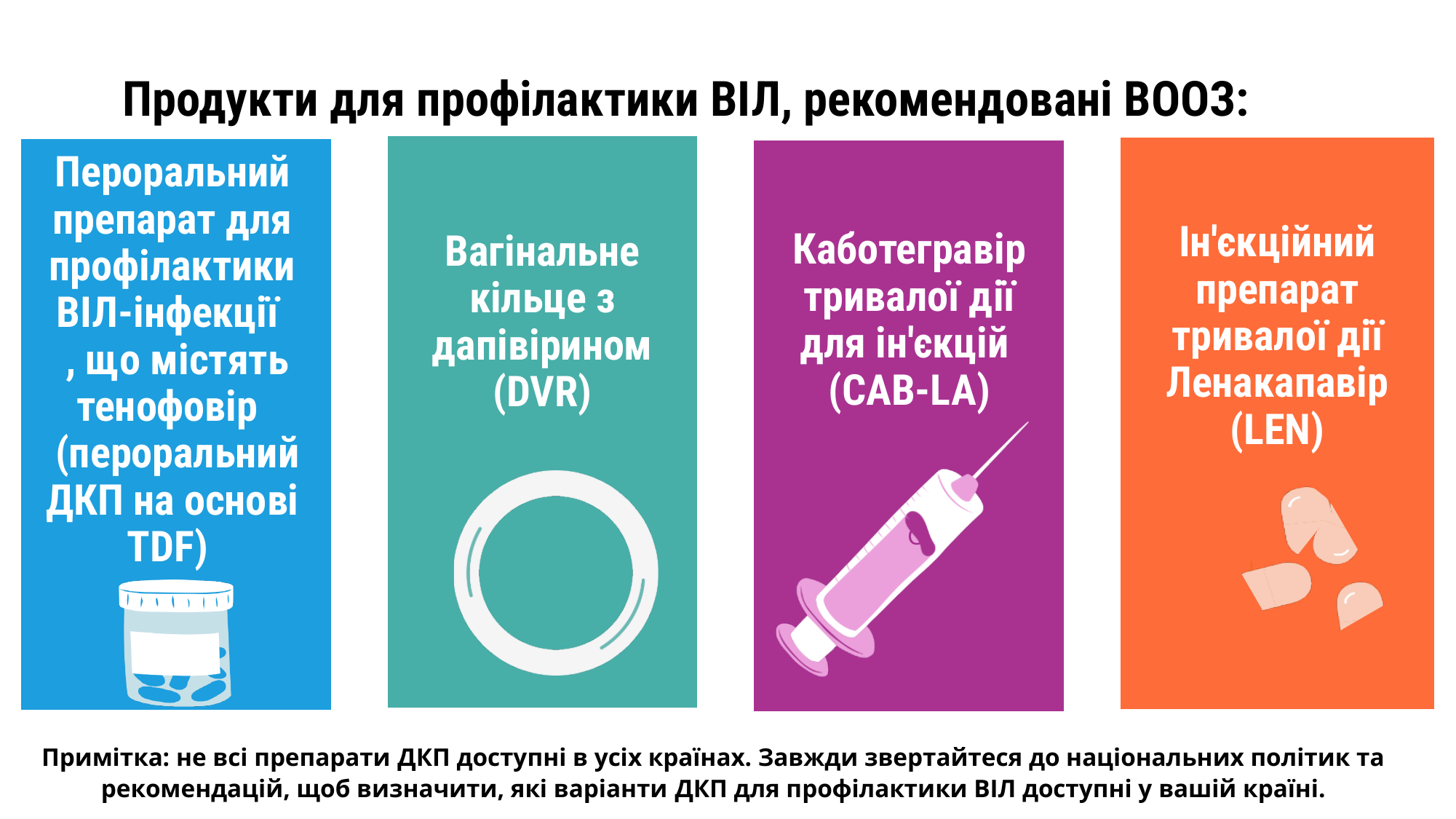

Продукти для профілактики ВІЛ, рекомендовані ВООЗ:

Ін'єкційний препарат тривалої дії Ленакапавір (LEN)

L

Пероральний препарат для профілактики ВІЛ-інфекції
 , що містять тенофовір
 (пероральний ДКП на основі TDF)

Каботегравір тривалої дії для ін'єкцій
(CAB-LA)

C
Вагінальне кільце з дапівірином (DVR)

Примітка: не всі препарати ДКП доступні в усіх країнах. Завжди звертайтеся до національних політик та рекомендацій, щоб визначити, які варіанти ДКП для профілактики ВІЛ доступні у вашій країні.